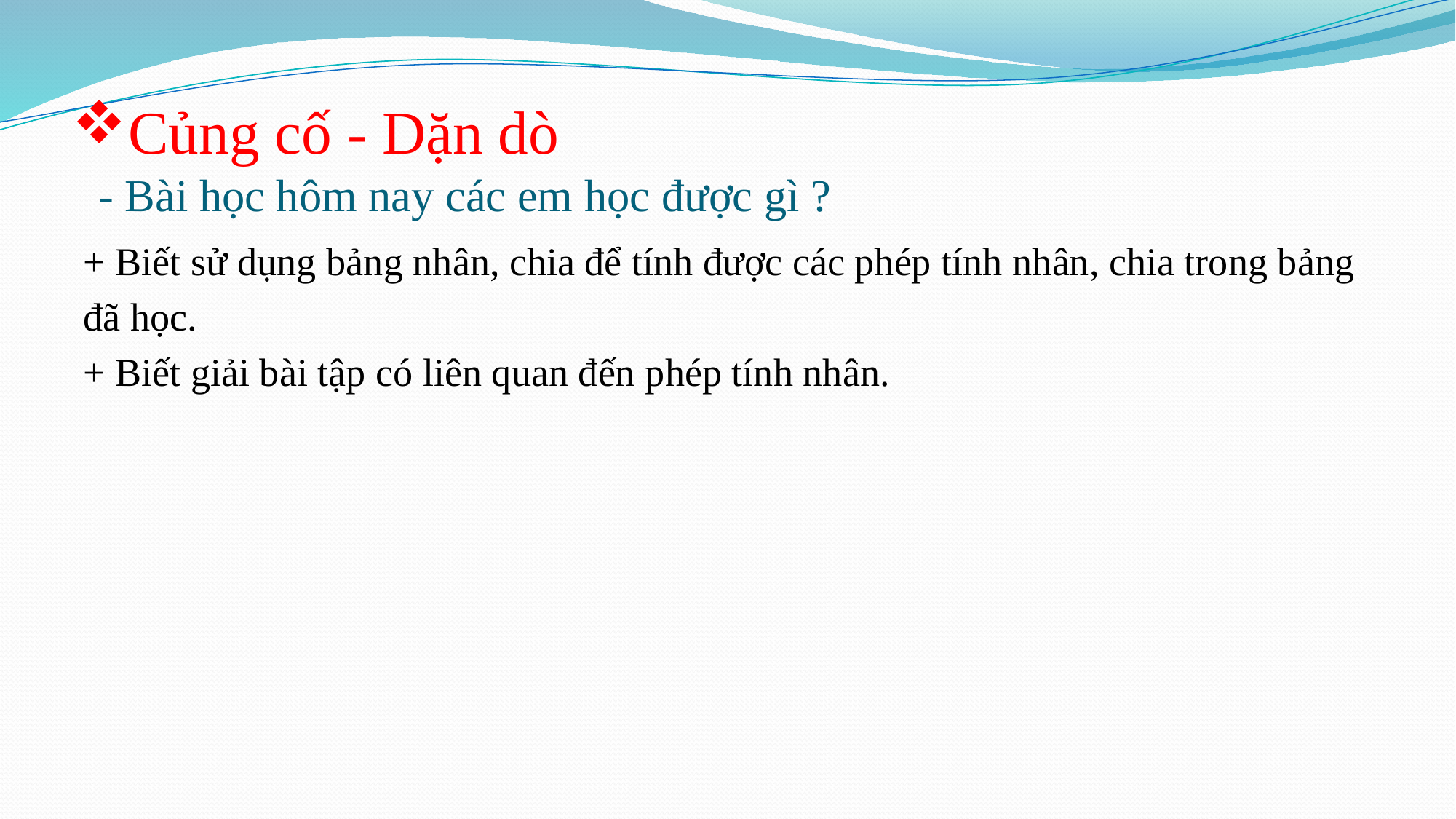

# Củng cố - Dặn dò - Bài học hôm nay các em học được gì ?
+ Biết sử dụng bảng nhân, chia để tính được các phép tính nhân, chia trong bảng
đã học.
+ Biết giải bài tập có liên quan đến phép tính nhân.